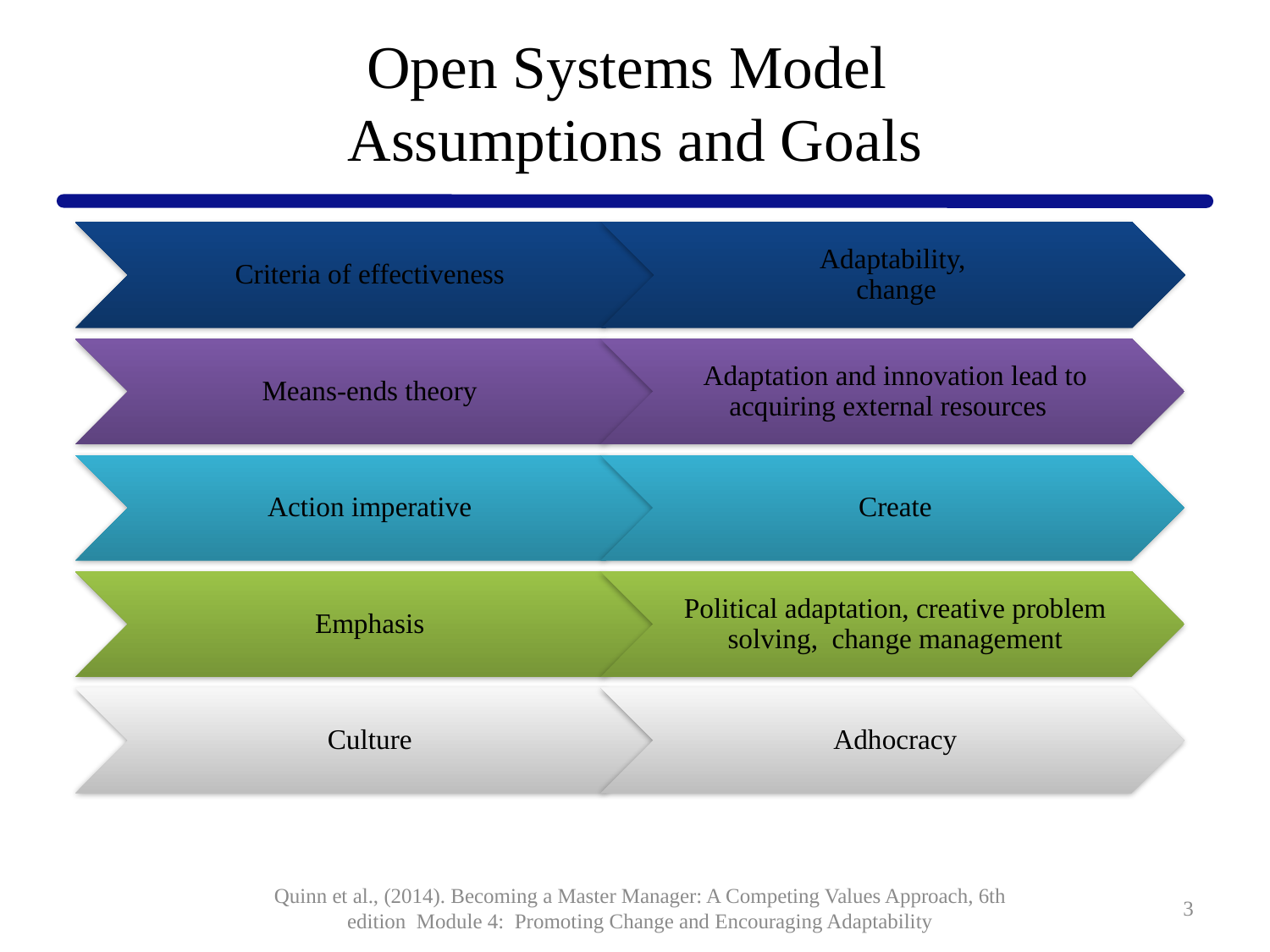

# Open Systems Model Assumptions and Goals
Criteria of effectiveness
Adaptability,
change
Means-ends theory
Adaptation and innovation lead to acquiring external resources
Action imperative
Create
Emphasis
Political adaptation, creative problem solving,  change management
Culture
Adhocracy
Quinn et al., (2014). Becoming a Master Manager: A Competing Values Approach, 6th edition  Module 4:  Promoting Change and Encouraging Adaptability
3